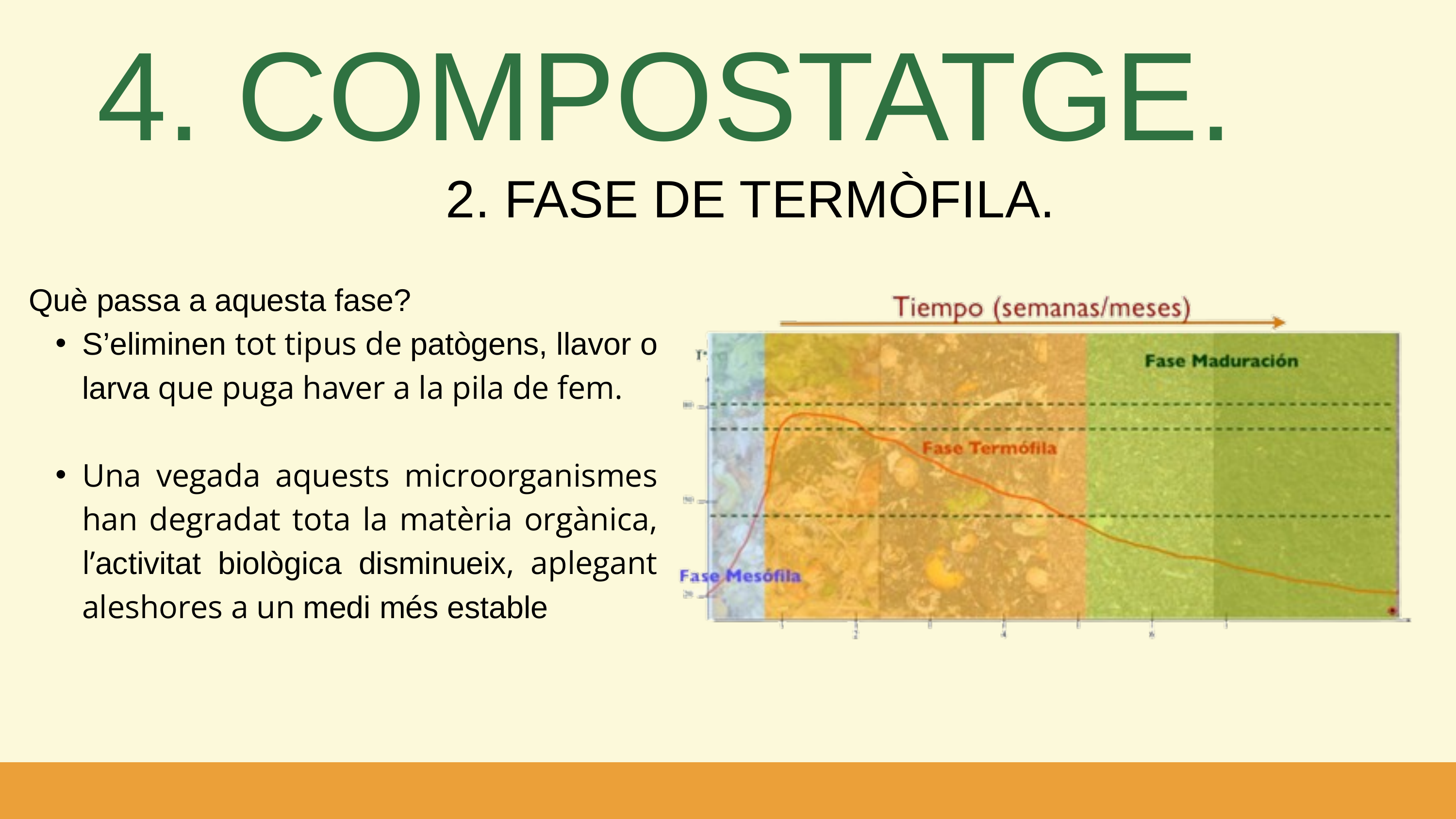

4. COMPOSTATGE.
2. FASE DE TERMÒFILA.

Què passa a aquesta fase?
S’eliminen tot tipus de patògens, llavor o larva que puga haver a la pila de fem.

Una vegada aquests microorganismes han degradat tota la matèria orgànica, l’activitat biològica disminueix, aplegant aleshores a un medi més estable